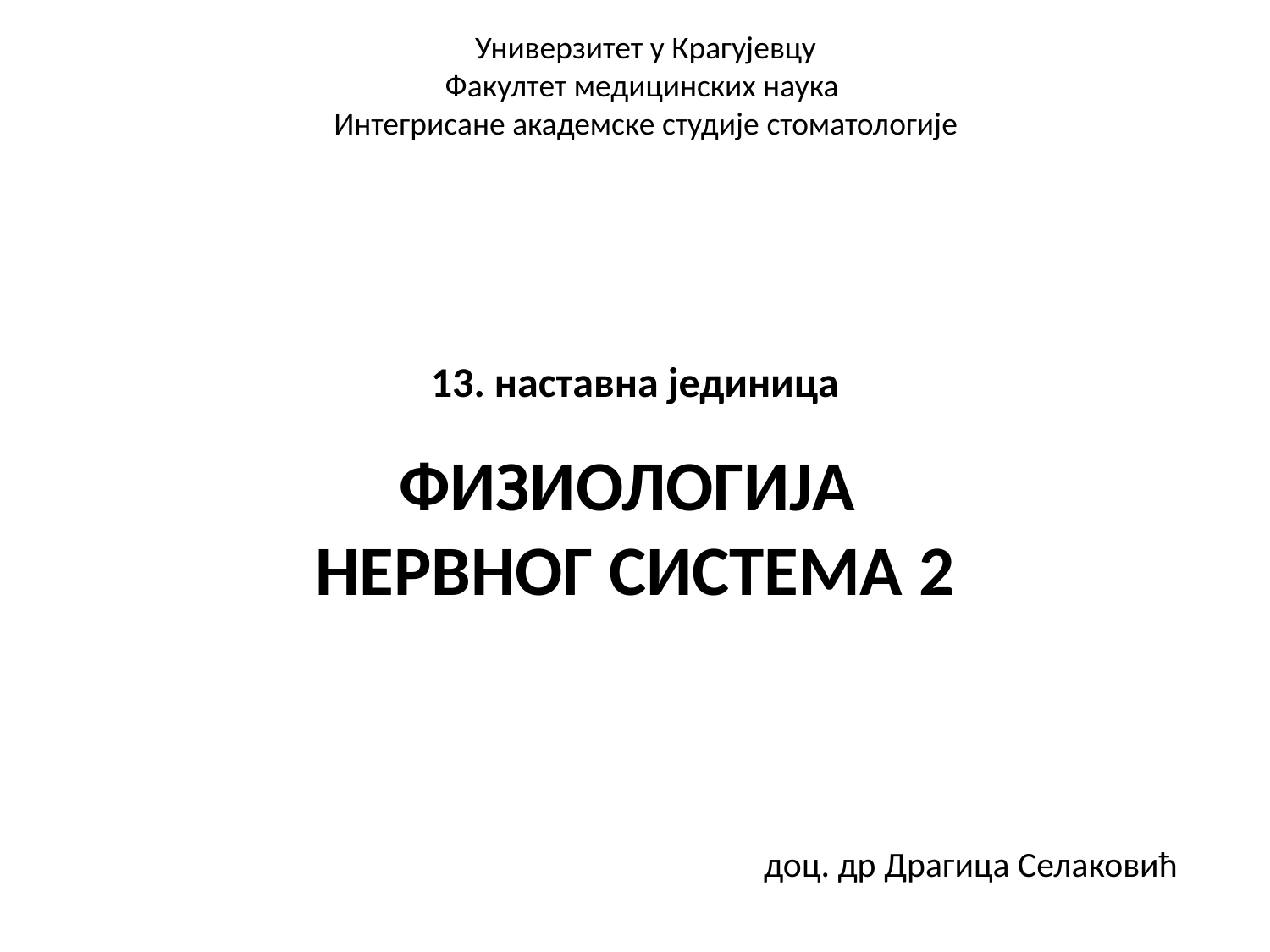

Универзитет у Крагујевцу
Факултет медицинских наука
Интегрисане академске студије стоматологије
13. наставна јединица

ФИЗИОЛОГИЈА
НЕРВНОГ СИСТЕМА 2

доц. др Драгица Селаковић